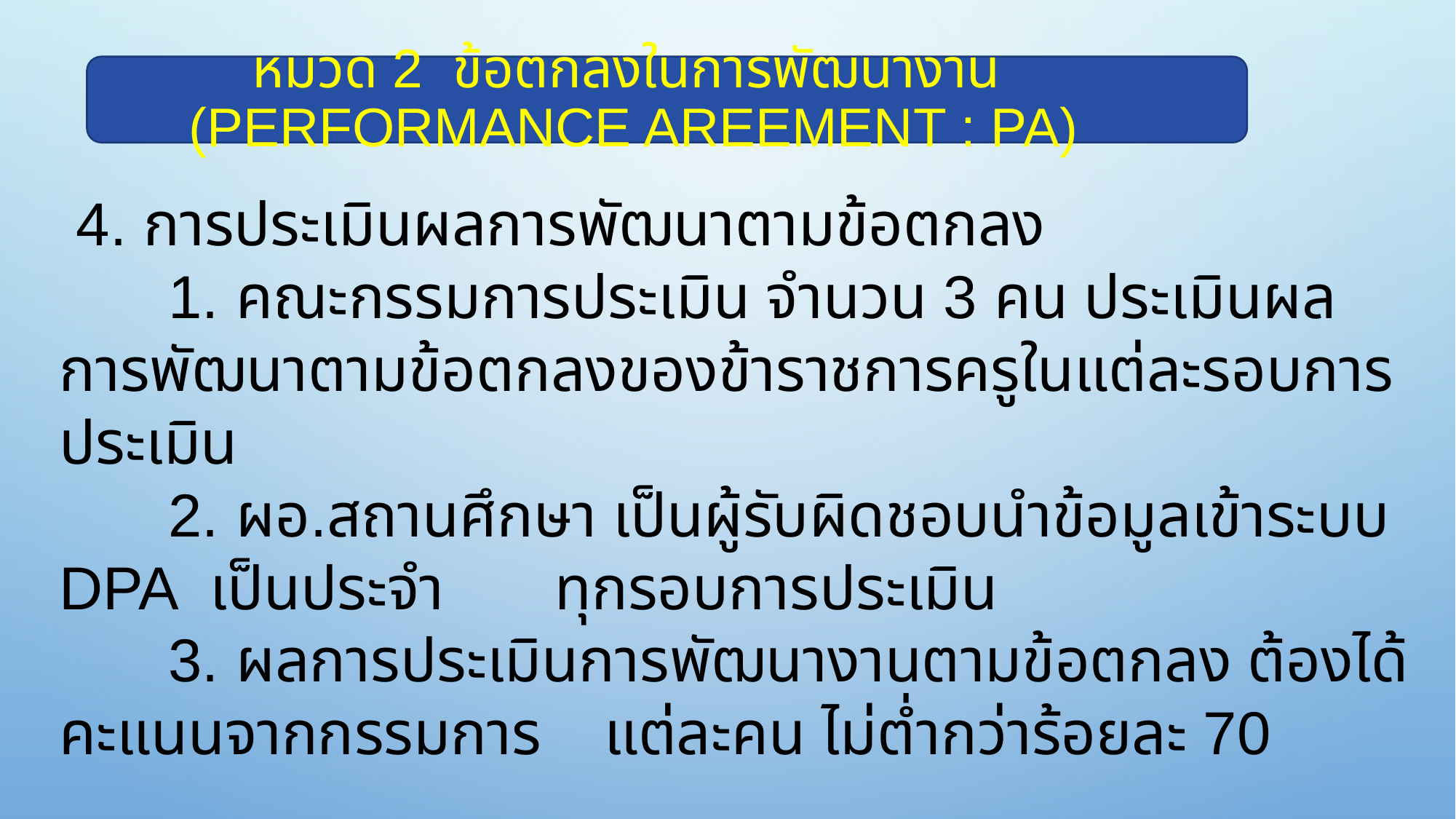

# หมวด 2  ข้อตกลงในการพัฒนางาน  (Performance Areement : PA)

 4. การประเมินผลการพัฒนาตามข้อตกลง
	1. คณะกรรมการประเมิน จำนวน 3 คน ประเมินผลการพัฒนาตามข้อตกลงของข้าราชการครูในแต่ละรอบการประเมิน
	2. ผอ.สถานศึกษา เป็นผู้รับผิดชอบนำข้อมูลเข้าระบบ DPA  เป็นประจำ       ทุกรอบการประเมิน
	3. ผลการประเมินการพัฒนางานตามข้อตกลง ต้องได้คะแนนจากกรรมการ    แต่ละคน ไม่ต่ำกว่าร้อยละ 70